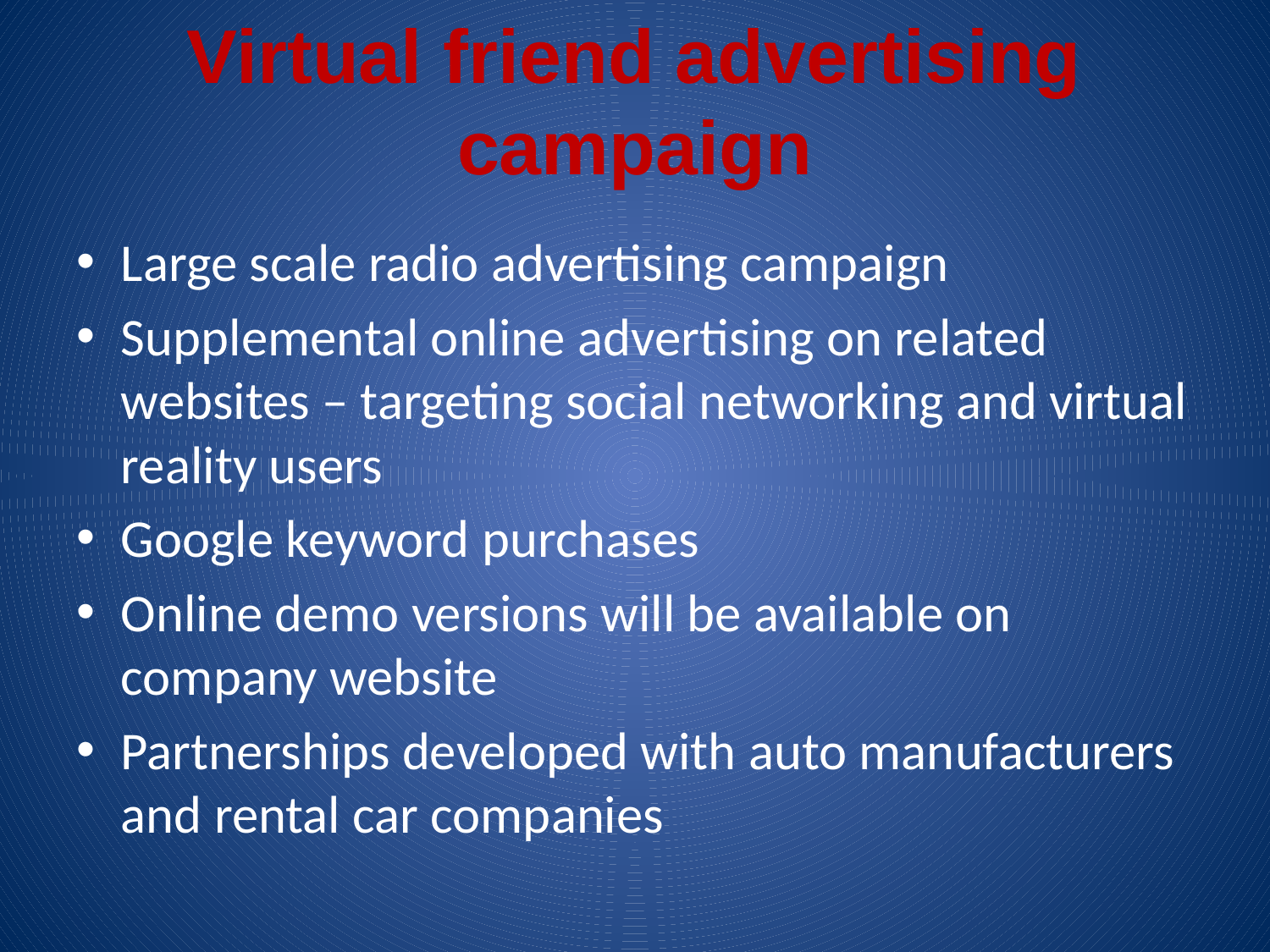

# Virtual friend advertising campaign
Large scale radio advertising campaign
Supplemental online advertising on related websites – targeting social networking and virtual reality users
Google keyword purchases
Online demo versions will be available on company website
Partnerships developed with auto manufacturers and rental car companies